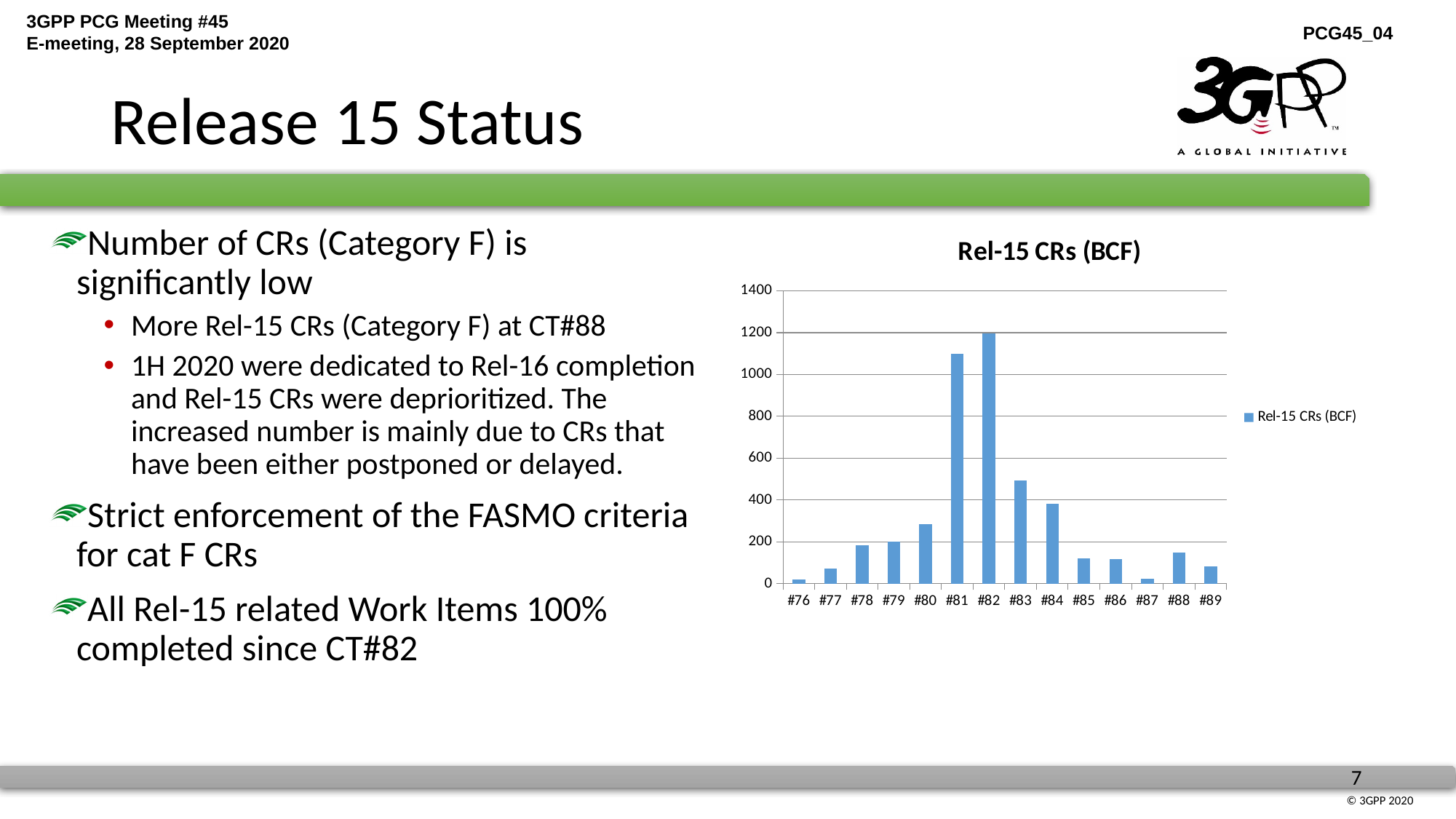

# Release 15 Status
Number of CRs (Category F) is significantly low
More Rel-15 CRs (Category F) at CT#88
1H 2020 were dedicated to Rel-16 completion and Rel-15 CRs were deprioritized. The increased number is mainly due to CRs that have been either postponed or delayed.
Strict enforcement of the FASMO criteria for cat F CRs
All Rel-15 related Work Items 100% completed since CT#82

### Chart:

| Category | Rel-15 CRs (BCF) |
|---|---|
| #76 | 19.0 |
| #77 | 71.0 |
| #78 | 182.0 |
| #79 | 201.0 |
| #80 | 285.0 |
| #81 | 1100.0 |
| #82 | 1196.0 |
| #83 | 493.0 |
| #84 | 381.0 |
| #85 | 120.0 |
| #86 | 115.0 |
| #87 | 24.0 |
| #88 | 148.0 |
| #89 | 82.0 |